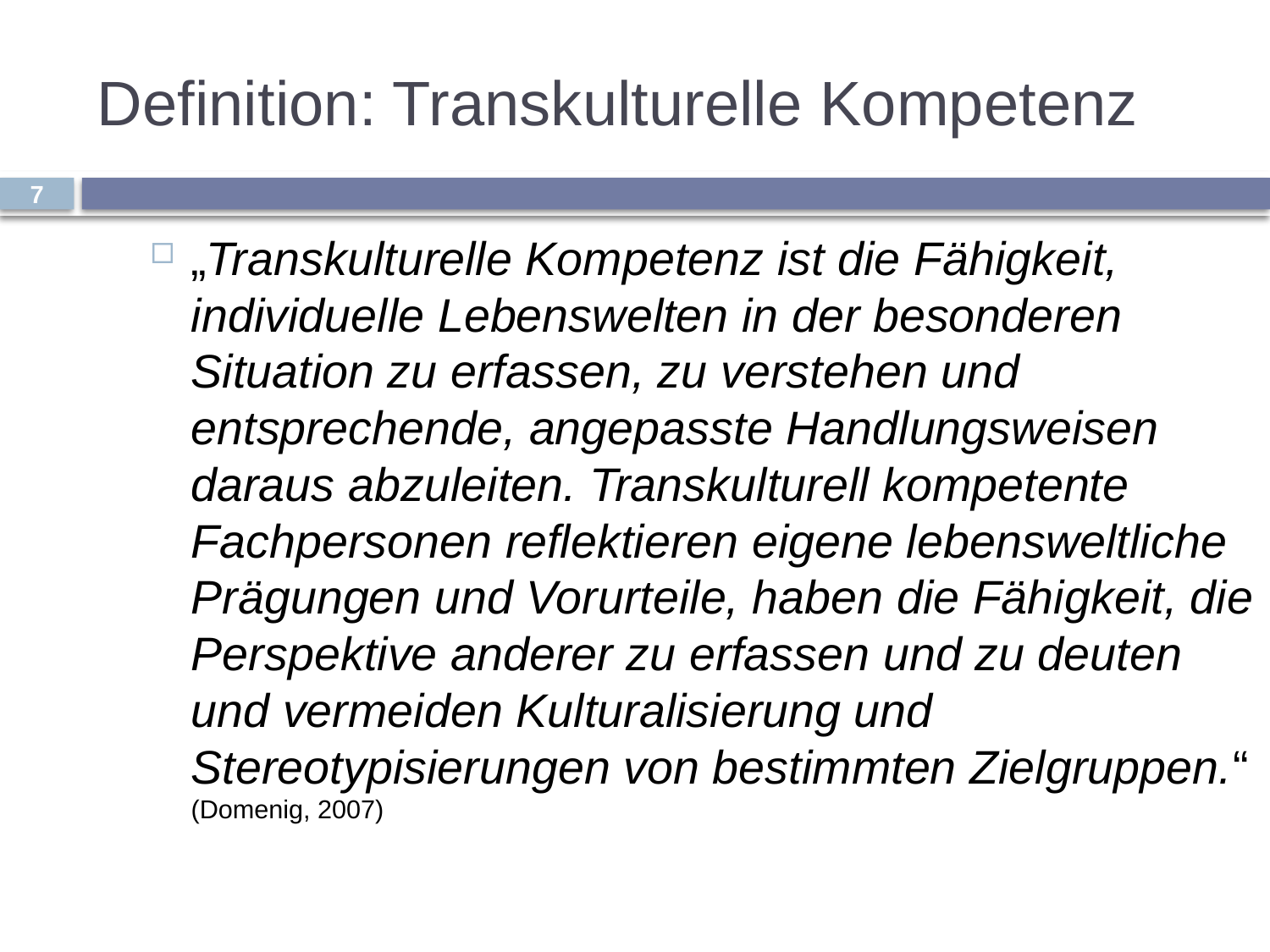

# Definition: Transkulturelle Kompetenz
7
„Transkulturelle Kompetenz ist die Fähigkeit, individuelle Lebenswelten in der besonderen Situation zu erfassen, zu verstehen und entsprechende, angepasste Handlungsweisen daraus abzuleiten. Transkulturell kompetente Fachpersonen reflektieren eigene lebensweltliche Prägungen und Vorurteile, haben die Fähigkeit, die Perspektive anderer zu erfassen und zu deuten und vermeiden Kulturalisierung und Stereotypisierungen von bestimmten Zielgruppen.“ (Domenig, 2007)